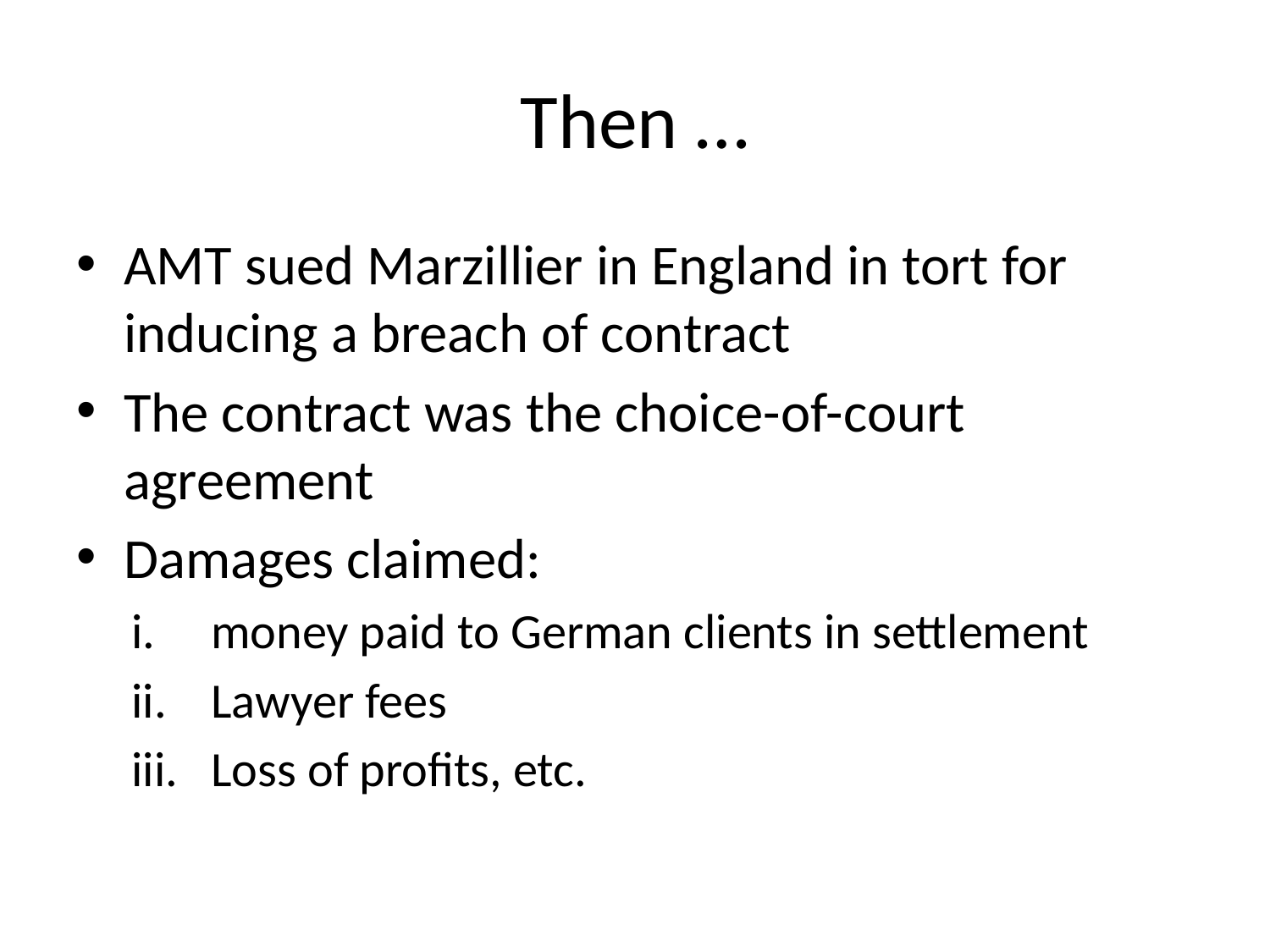

# Then …
AMT sued Marzillier in England in tort for inducing a breach of contract
The contract was the choice-of-court agreement
Damages claimed:
money paid to German clients in settlement
Lawyer fees
Loss of profits, etc.